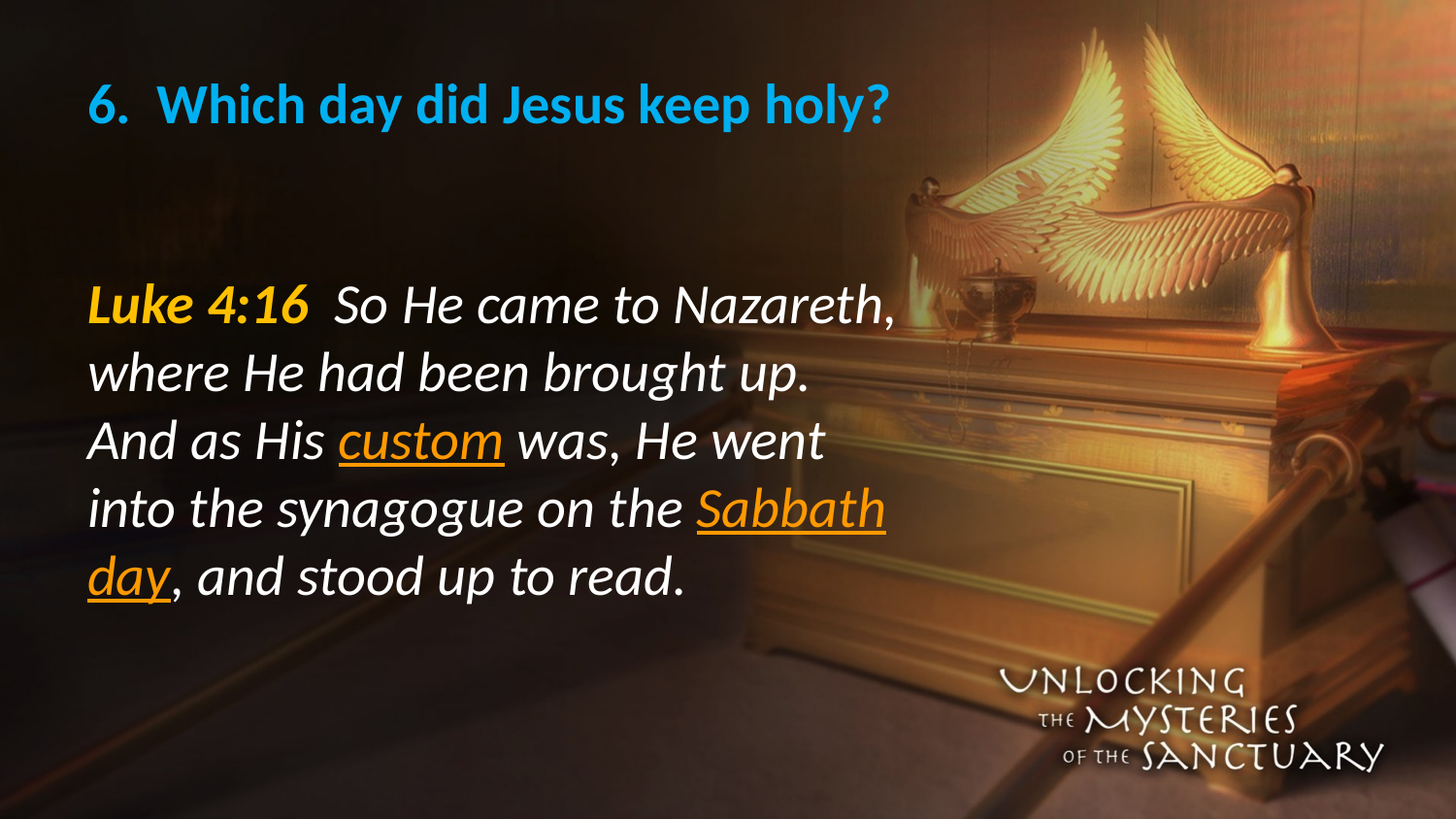

# 6.  Which day did Jesus keep holy?

Luke 4:16  So He came to Nazareth, where He had been brought up. And as His custom was, He went into the synagogue on the Sabbath day, and stood up to read.